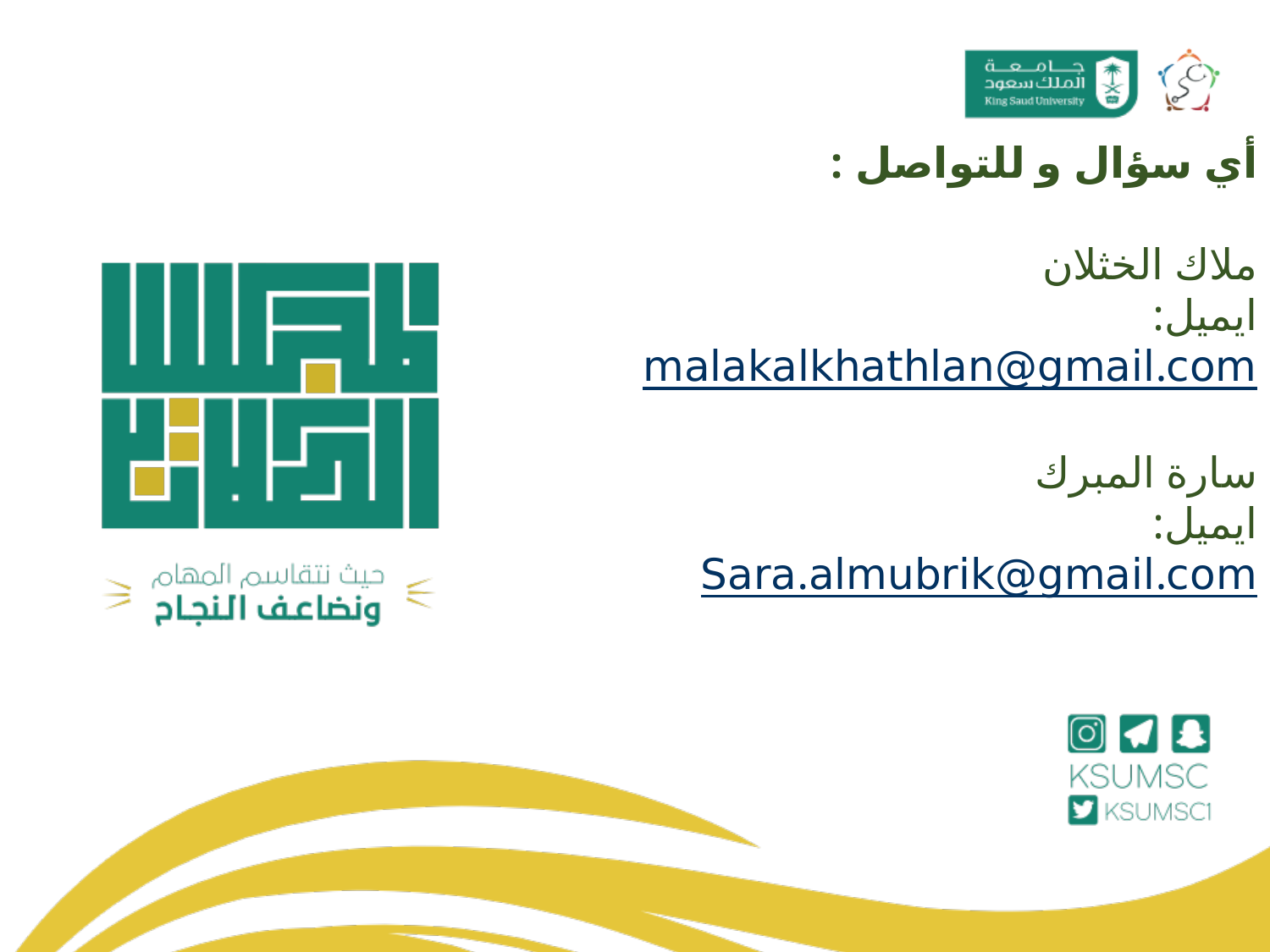

أي سؤال و للتواصل :

ملاك الخثلان
ايميل: malakalkhathlan@gmail.com

سارة المبرك
ايميل: Sara.almubrik@gmail.com